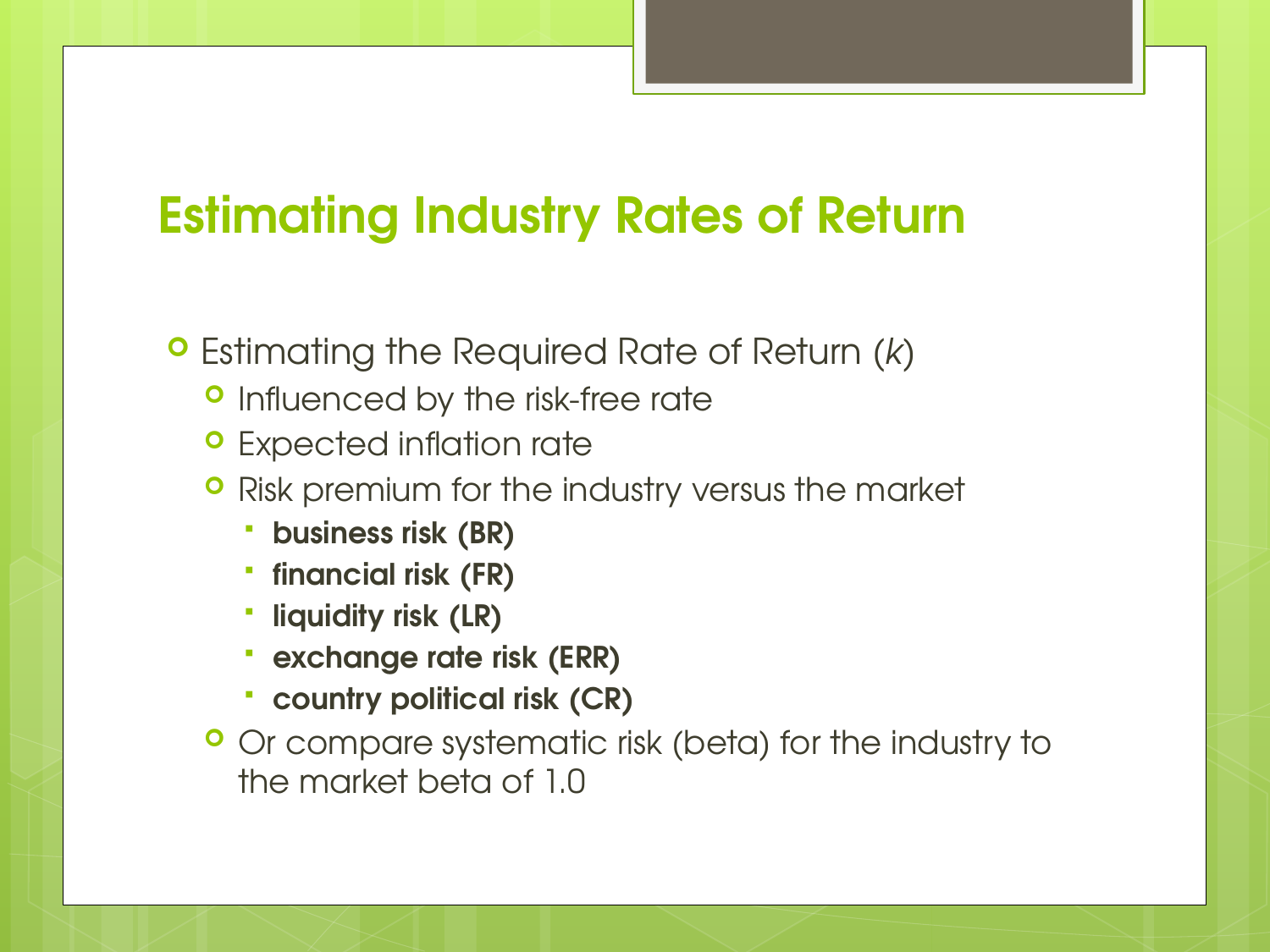

# Estimating Industry Rates of Return
Estimating the Required Rate of Return (k)
Influenced by the risk-free rate
Expected inflation rate
Risk premium for the industry versus the market
business risk (BR)
financial risk (FR)
liquidity risk (LR)
exchange rate risk (ERR)
country political risk (CR)
Or compare systematic risk (beta) for the industry to the market beta of 1.0